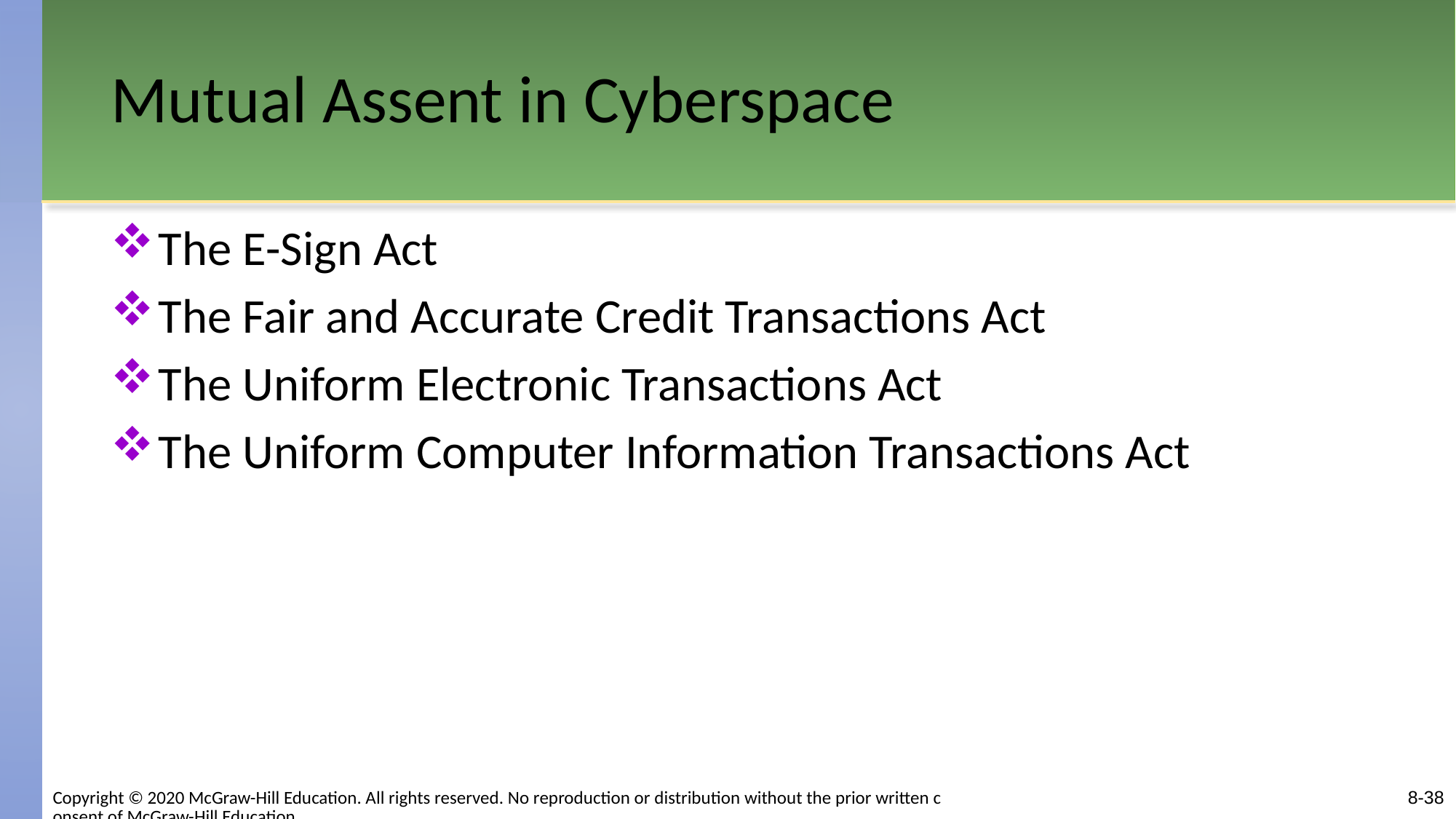

# Mutual Assent in Cyberspace
The E-Sign Act
The Fair and Accurate Credit Transactions Act
The Uniform Electronic Transactions Act
The Uniform Computer Information Transactions Act
8-38
Copyright © 2020 McGraw-Hill Education. All rights reserved. No reproduction or distribution without the prior written consent of McGraw-Hill Education.